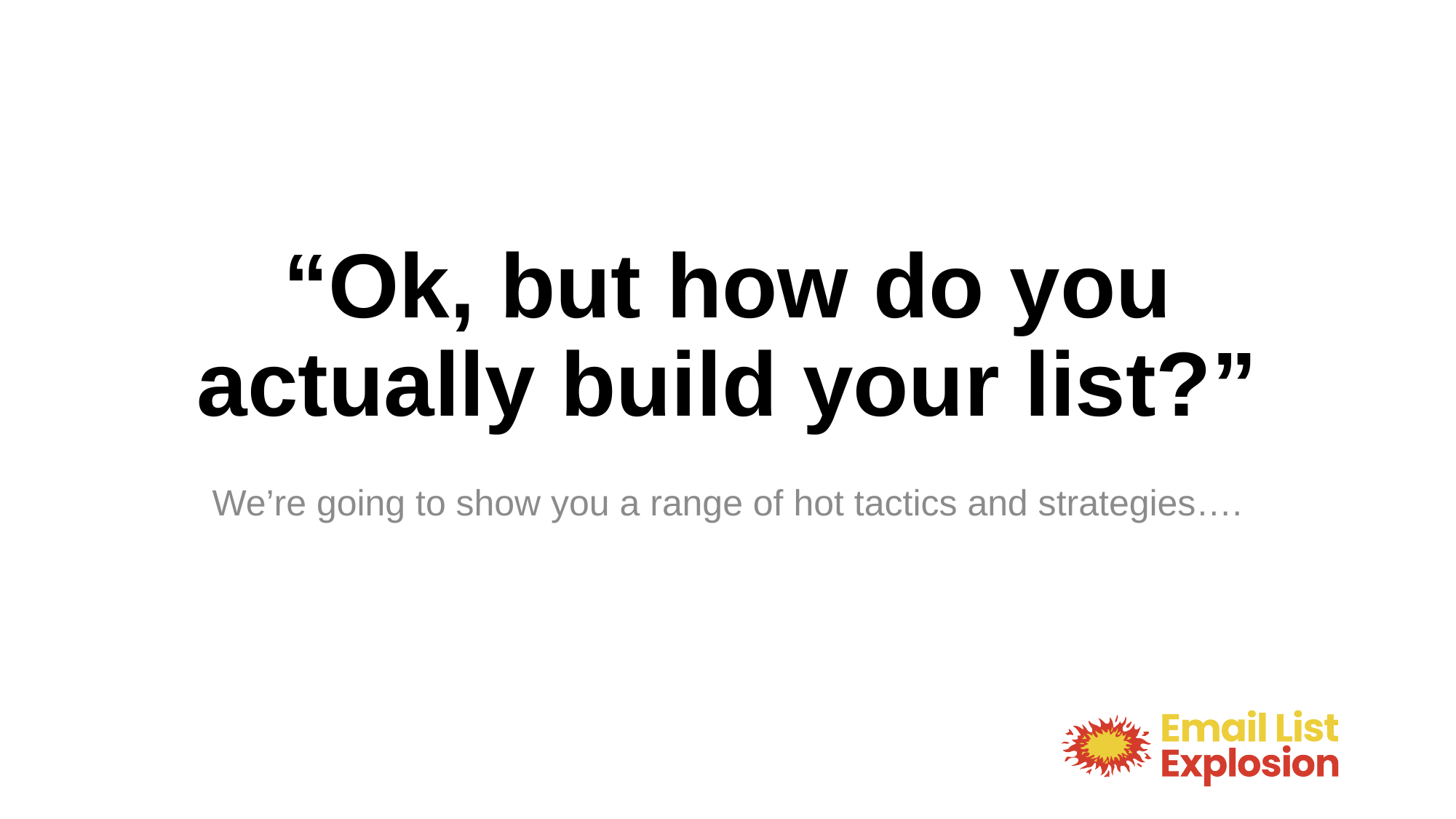

# “Ok, but how do you actually build your list?”
We’re going to show you a range of hot tactics and strategies….